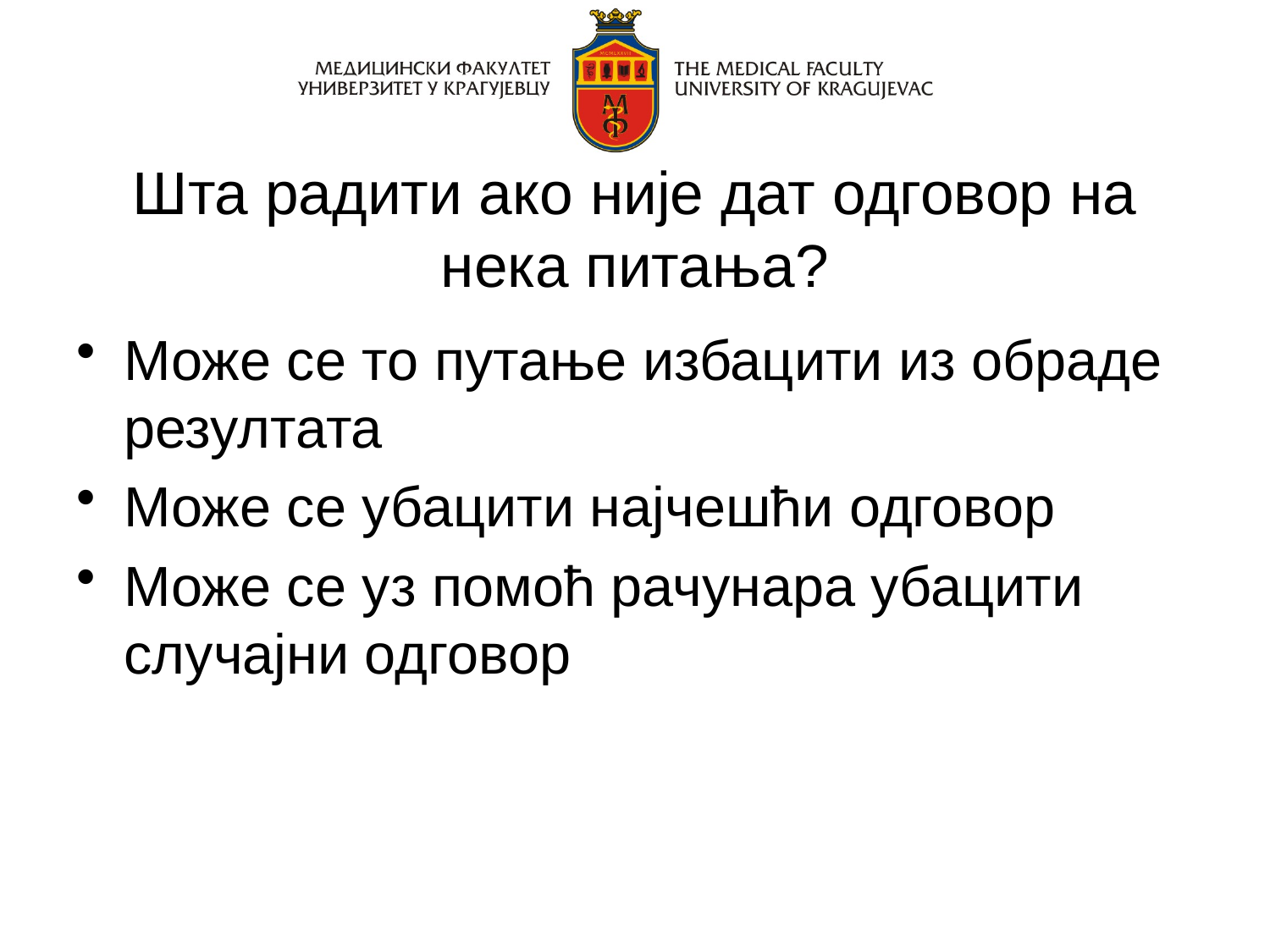

# Шта радити ако није дат одговор на нека питања?
Може се то путање избацити из обраде резултата
Може се убацити најчешћи одговор
Може се уз помоћ рачунара убацити случајни одговор